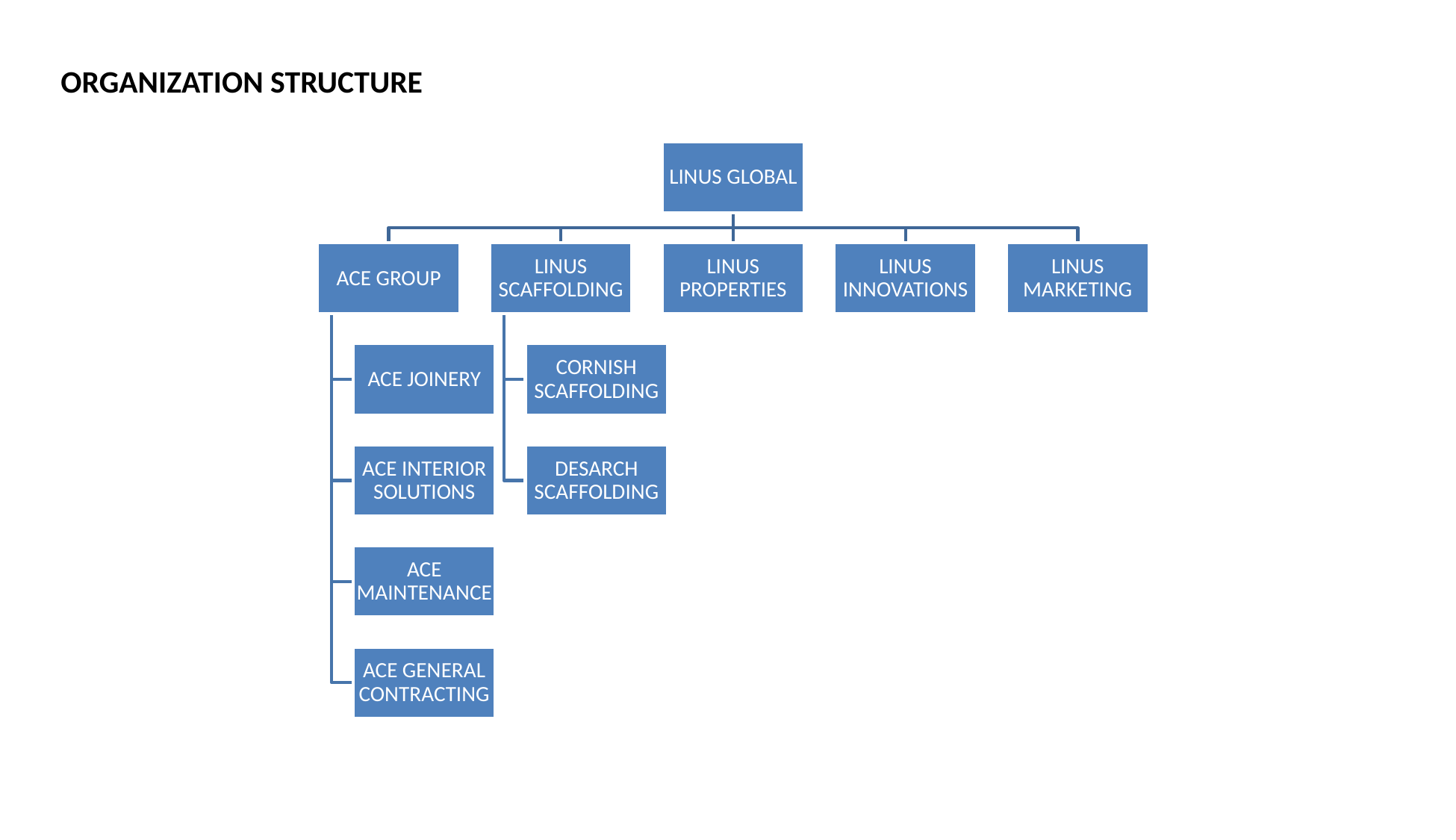

ORGANIZATION STRUCTURE
LINUS GLOBAL
ACE GROUP
ACE JOINERY
ACE INTERIOR SOLUTIONS
ACE MAINTENANCE
ACE GENERAL CONTRACTING
LINUS SCAFFOLDING
CORNISH SCAFFOLDING
DESARCH SCAFFOLDING
LINUS PROPERTIES
LINUS INNOVATIONS
LINUS MARKETING